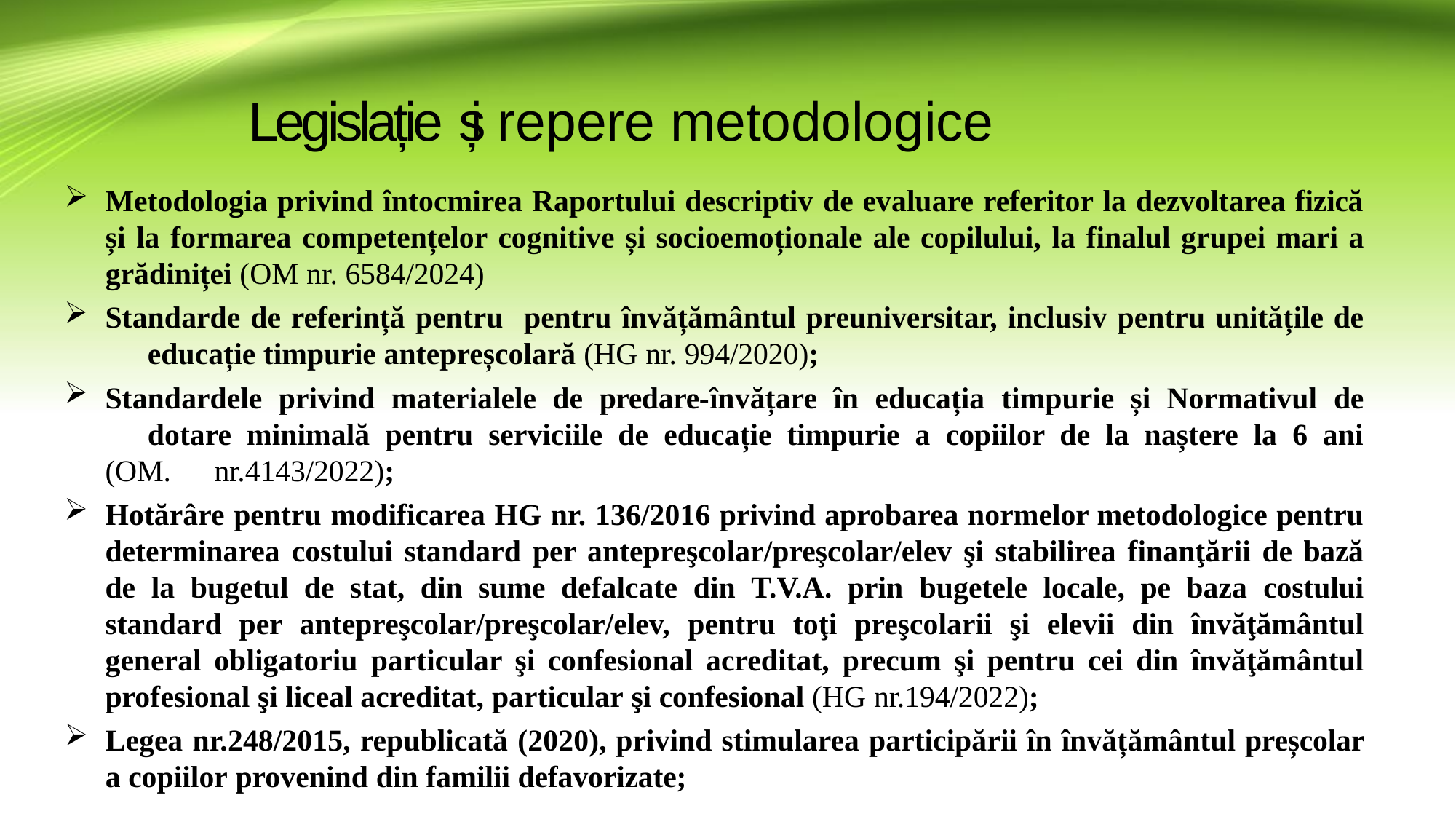

# Legislație și repere metodologice
Metodologia privind întocmirea Raportului descriptiv de evaluare referitor la dezvoltarea fizică și la formarea competențelor cognitive și socioemoționale ale copilului, la finalul grupei mari a grădiniței (OM nr. 6584/2024)
Standarde de referință pentru  pentru învățământul preuniversitar, inclusiv pentru unitățile de 	educație timpurie antepreșcolară (HG nr. 994/2020);
Standardele  privind  materialele  de  predare-învățare  în  educația  timpurie  și  Normativul  de 	dotare minimală pentru serviciile de educație timpurie a copiilor de la naștere la 6 ani (OM. 	nr.4143/2022);
Hotărâre pentru modificarea HG nr. 136/2016 privind aprobarea normelor metodologice pentru determinarea costului standard per antepreşcolar/preşcolar/elev şi stabilirea finanţării de bază de la bugetul de stat, din sume defalcate din T.V.A. prin  bugetele locale, pe baza  costului standard  per  antepreşcolar/preşcolar/elev,  pentru  toţi  preşcolarii  şi  elevii  din  învăţământul general obligatoriu particular şi confesional acreditat, precum şi pentru cei din învăţământul profesional şi liceal acreditat, particular şi confesional (HG nr.194/2022);
Legea nr.248/2015, republicată (2020), privind stimularea participării în învățământul preșcolar a copiilor provenind din familii defavorizate;